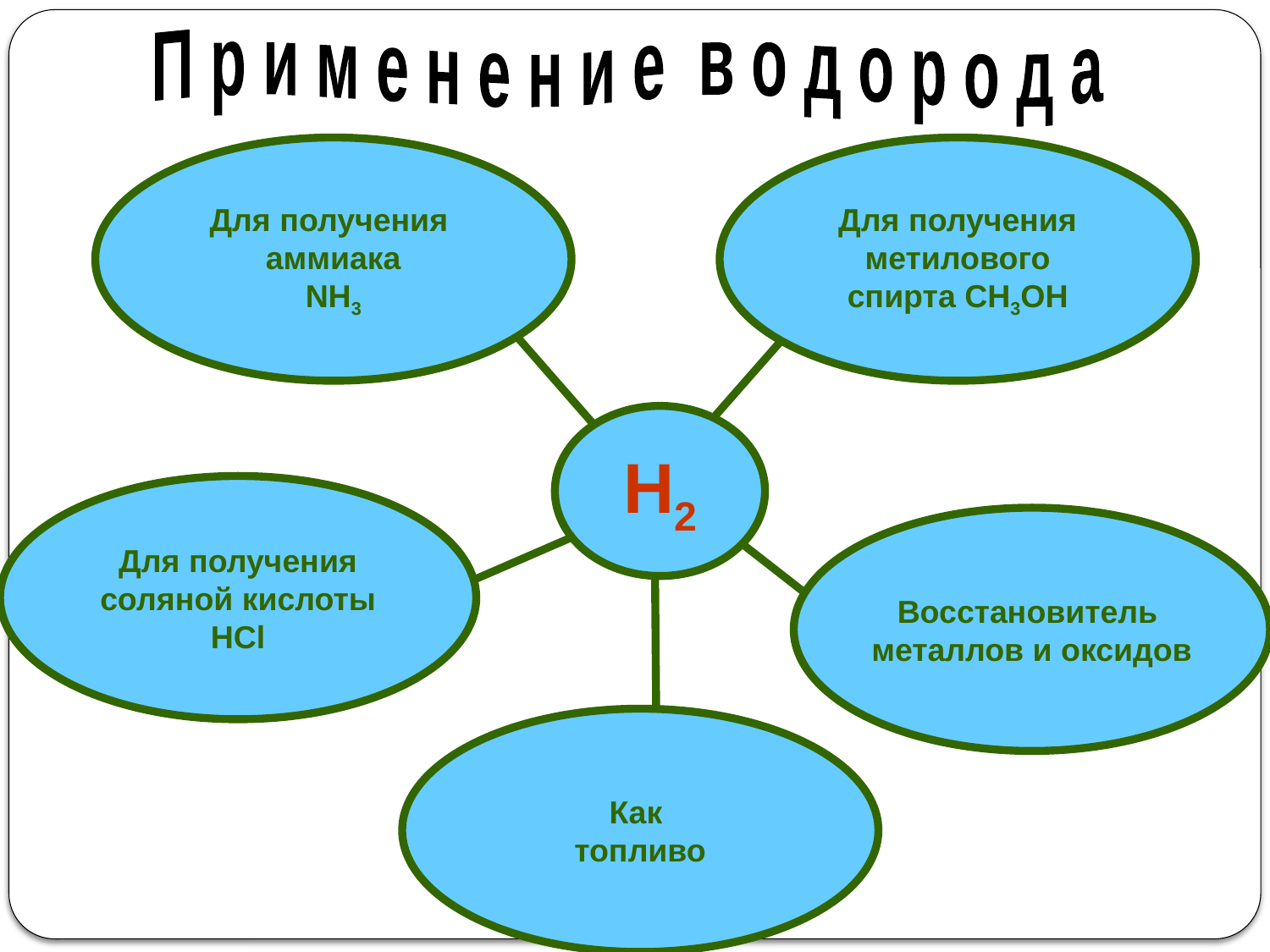

П р и м е н е н и е  в о д о р о д а
Для получения
аммиака
NH3
Для получения
метилового
спирта СH3OH

H2
Для получения
соляной кислоты
HCl
Восстановитель
металлов и оксидов

Как
топливо